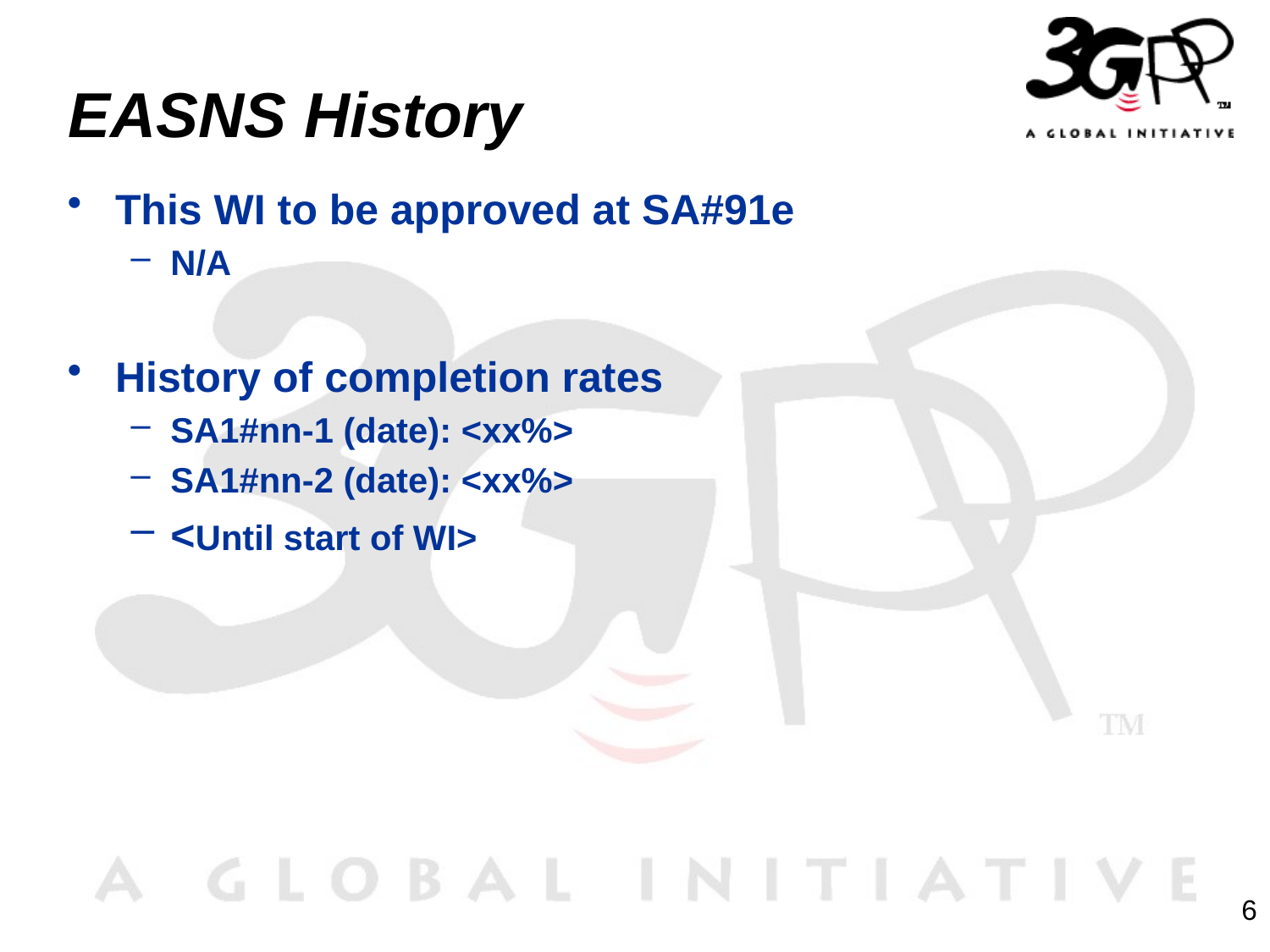

# EASNS History
This WI to be approved at SA#91e
N/A

History of completion rates
SA1#nn-1 (date): <xx%>
SA1#nn-2 (date): <xx%>
<Until start of WI>
6